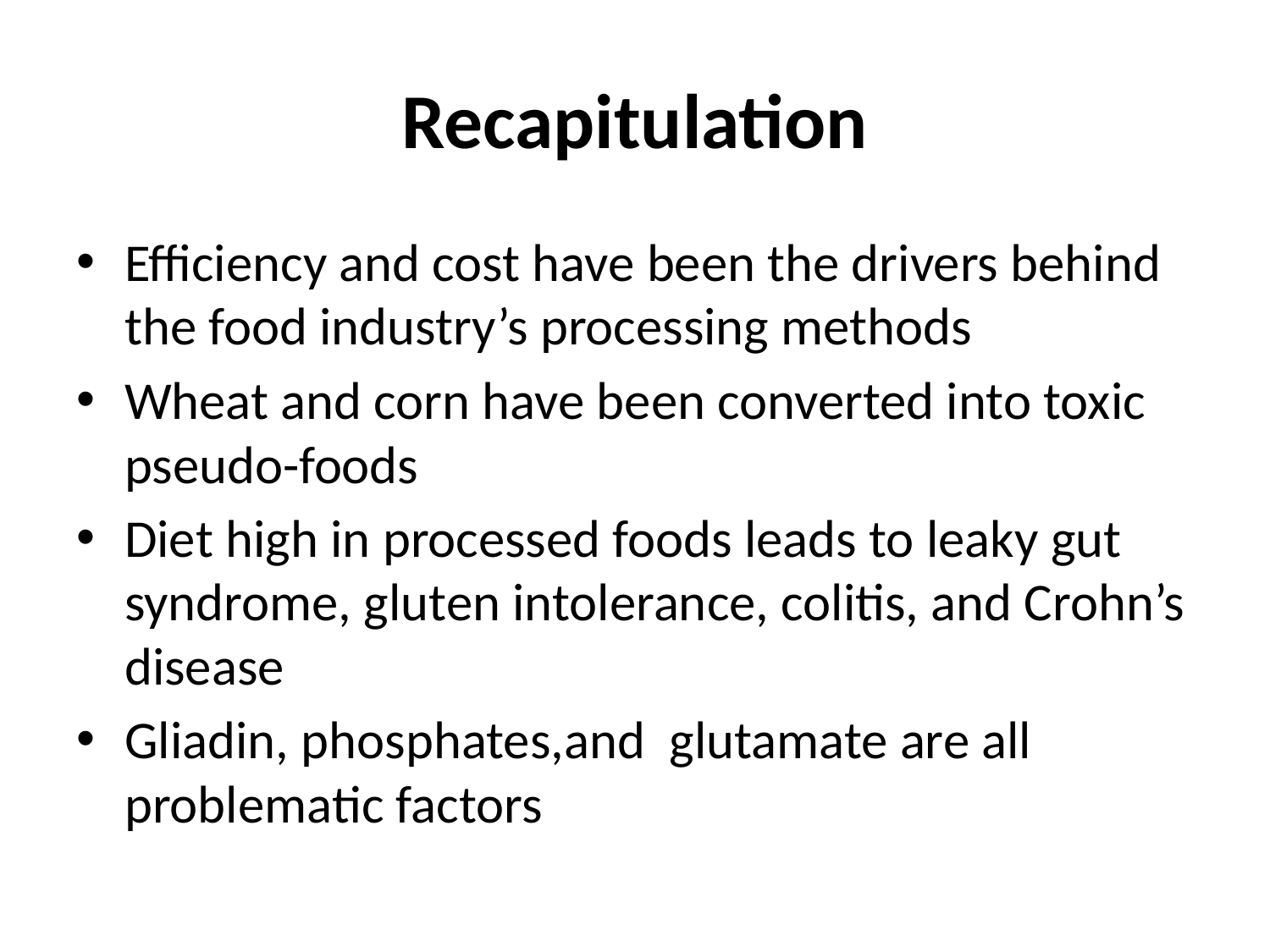

# Recapitulation
Efficiency and cost have been the drivers behind the food industry’s processing methods
Wheat and corn have been converted into toxic pseudo-foods
Diet high in processed foods leads to leaky gut syndrome, gluten intolerance, colitis, and Crohn’s disease
Gliadin, phosphates,and  glutamate are all problematic factors